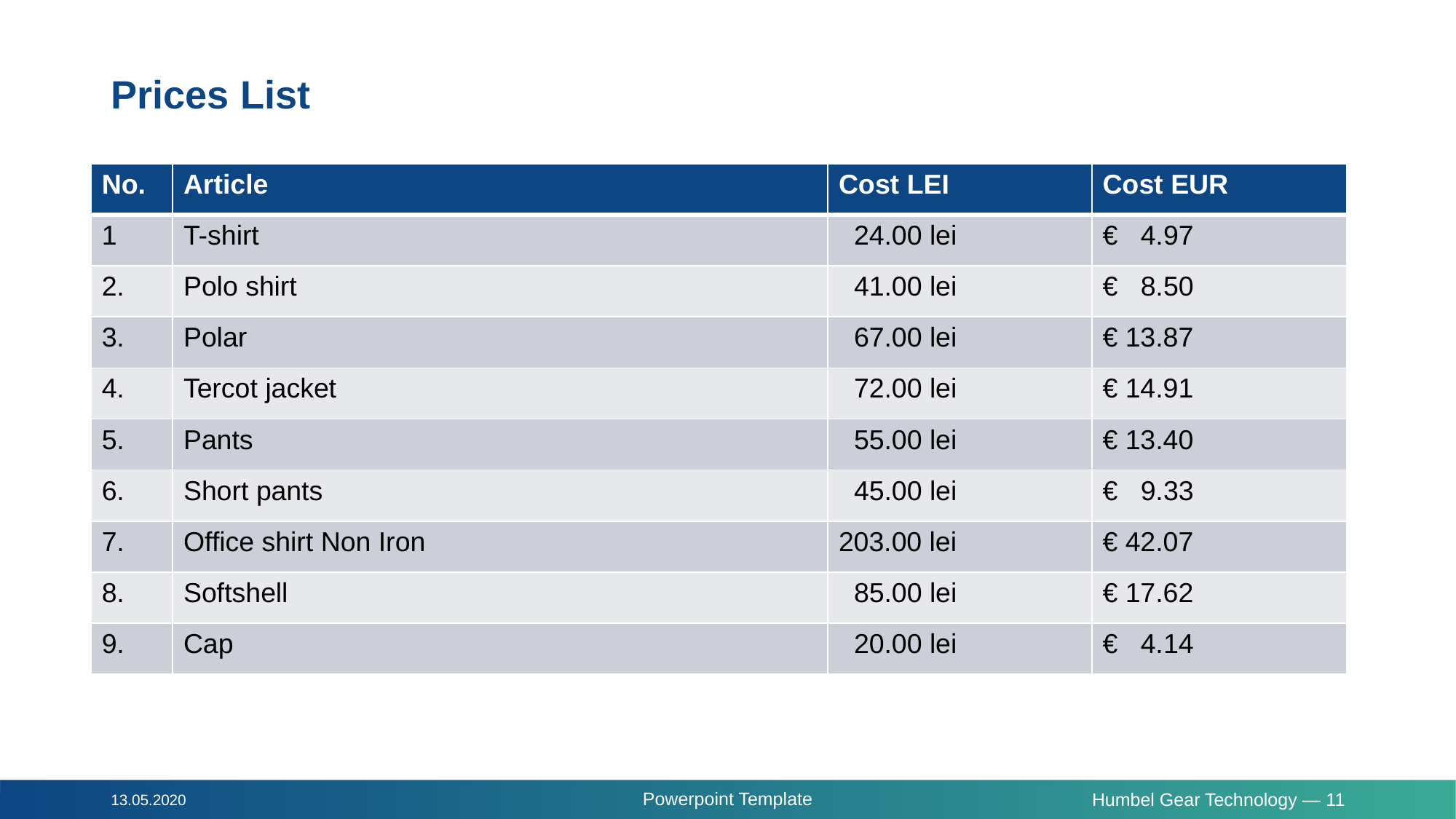

Prices List
| No. | Article | Cost LEI | Cost EUR |
| --- | --- | --- | --- |
| 1 | T-shirt | 24.00 lei | € 4.97 |
| 2. | Polo shirt | 41.00 lei | € 8.50 |
| 3. | Polar | 67.00 lei | € 13.87 |
| 4. | Tercot jacket | 72.00 lei | € 14.91 |
| 5. | Pants | 55.00 lei | € 13.40 |
| 6. | Short pants | 45.00 lei | € 9.33 |
| 7. | Office shirt Non Iron | 203.00 lei | € 42.07 |
| 8. | Softshell | 85.00 lei | € 17.62 |
| 9. | Cap | 20.00 lei | € 4.14 |
Powerpoint Template
Humbel Gear Technology — 11
13.05.2020